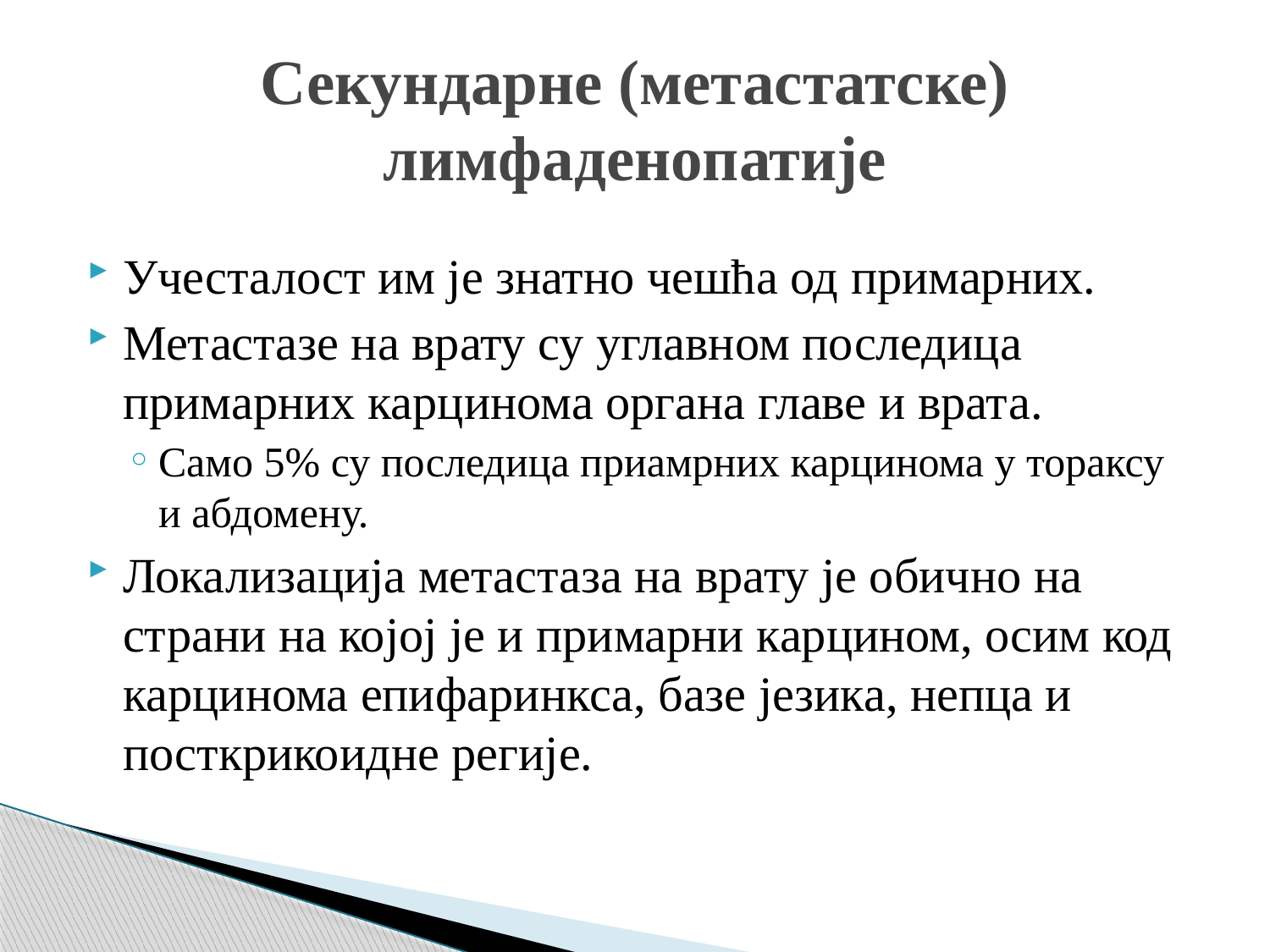

# Секундарне (метастатске) лимфаденопатије
Учесталост им је знатно чешћа од примарних.
Метастазе на врату су углавном последица примарних карцинома органа главе и врата.
Само 5% су последица приамрних карцинома у тораксу и абдомену.
Локализација метастаза на врату је обично на страни на којој је и примарни карцином, осим код карцинома епифаринкса, базе језика, непца и посткрикоидне регије.